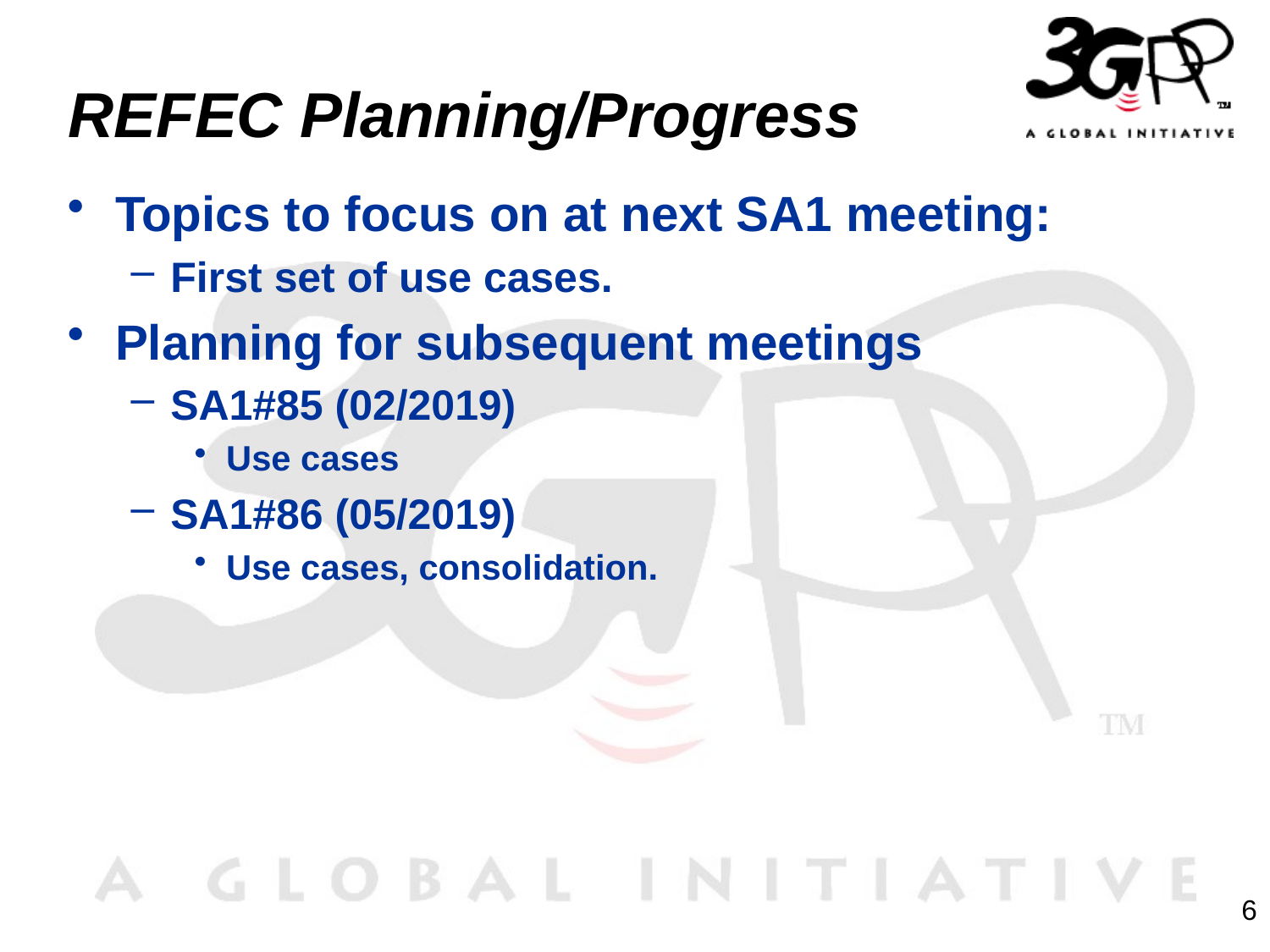

# REFEC Planning/Progress
Topics to focus on at next SA1 meeting:
First set of use cases.
Planning for subsequent meetings
SA1#85 (02/2019)
Use cases
SA1#86 (05/2019)
Use cases, consolidation.
6